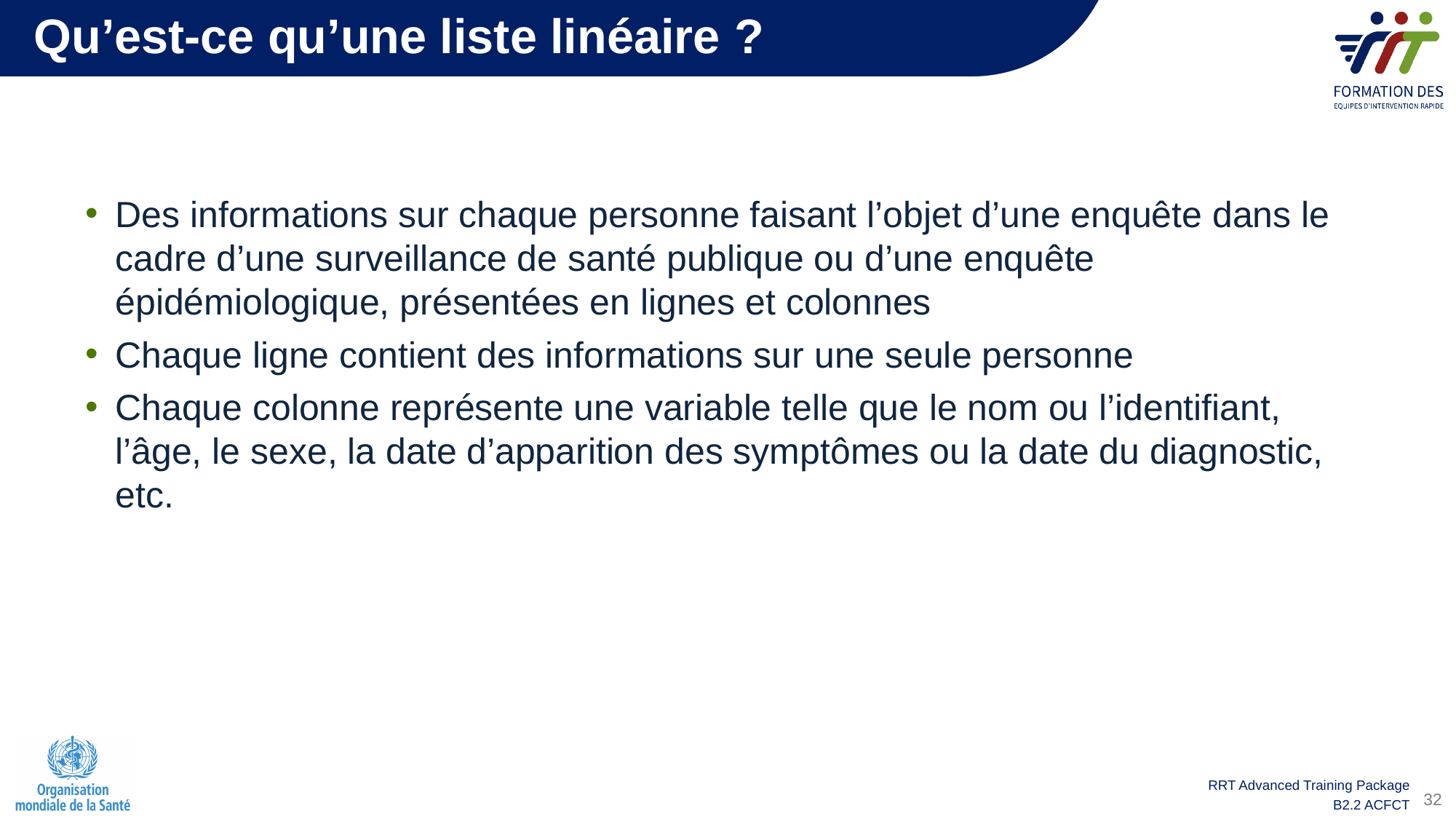

Qu’est-ce qu’une liste linéaire ?
Des informations sur chaque personne faisant l’objet d’une enquête dans le cadre d’une surveillance de santé publique ou d’une enquête épidémiologique, présentées en lignes et colonnes
Chaque ligne contient des informations sur une seule personne
Chaque colonne représente une variable telle que le nom ou l’identifiant, l’âge, le sexe, la date d’apparition des symptômes ou la date du diagnostic, etc.